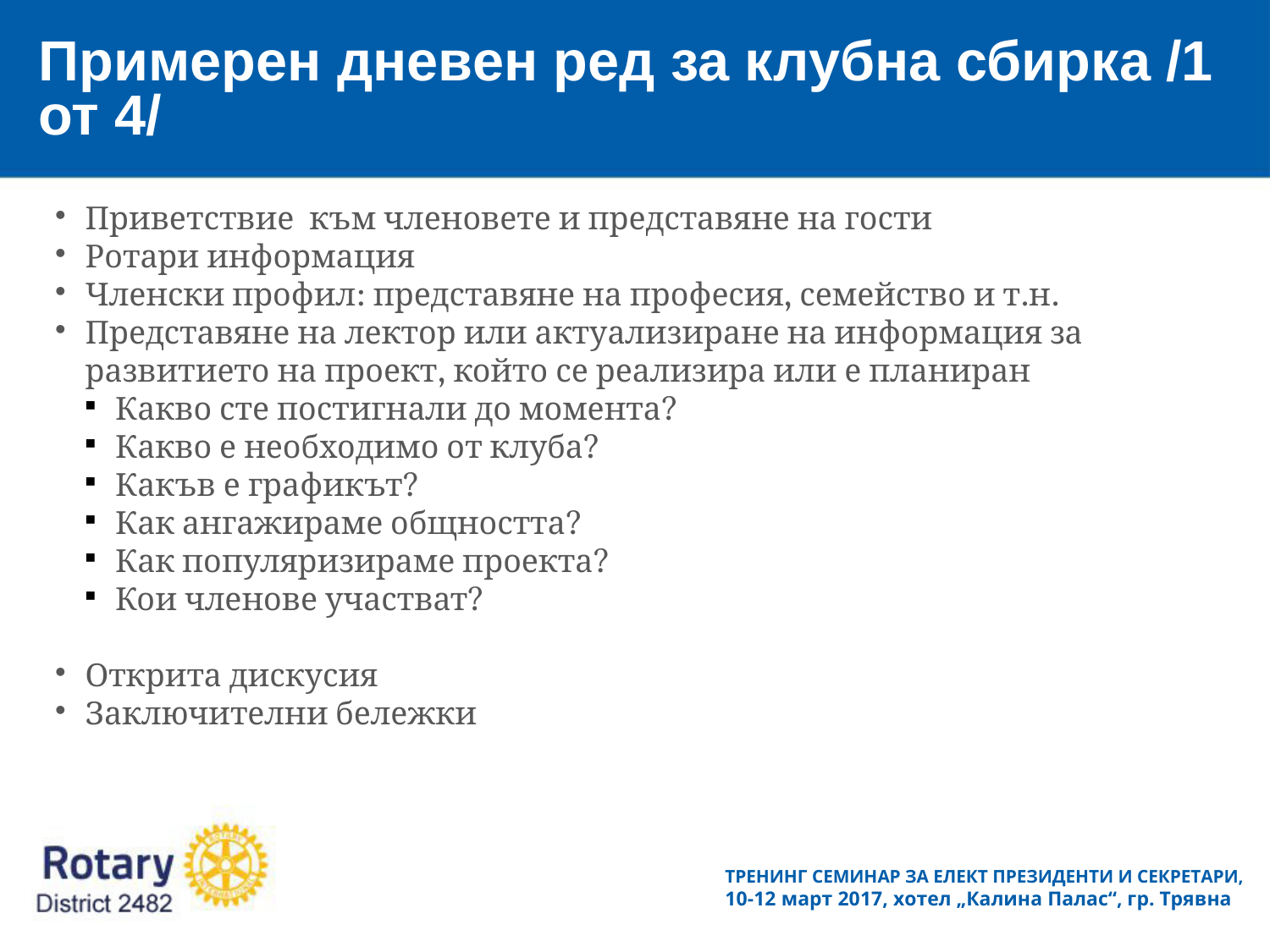

Примерен дневен ред за клубна сбирка /1 от 4/
Приветствие  към членовете и представяне на гости
Ротари информация
Членски профил: представяне на професия, семейство и т.н.
Представяне на лектор или актуализиране на информация за развитието на проект, който се реализира или е планиран
Какво сте постигнали до момента?
Какво е необходимо от клуба?
Какъв е графикът?
Как ангажираме общността?
Как популяризираме проекта?
Кои членове участват?

Открита дискусия
Заключителни бележки